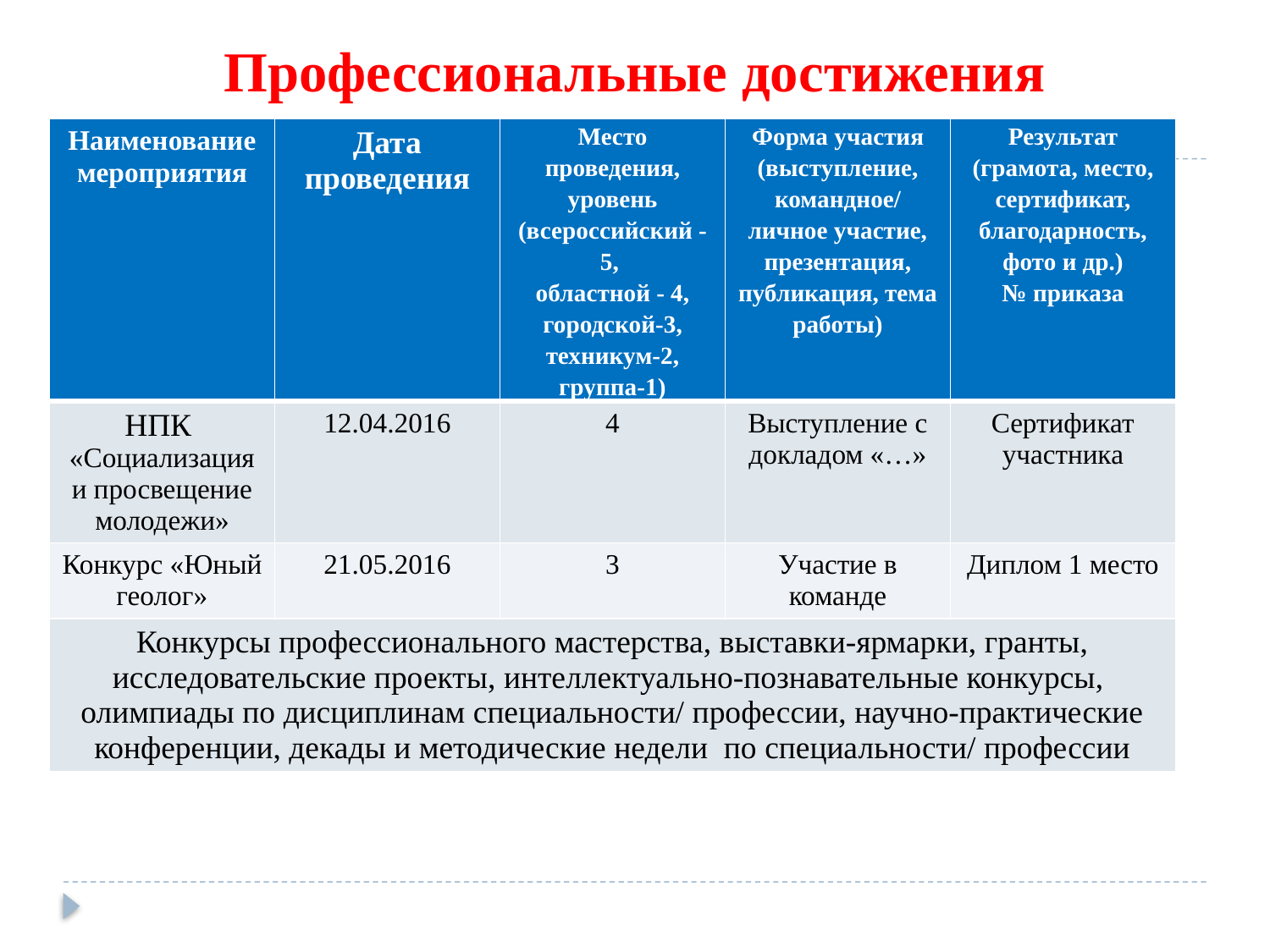

# Профессиональные достижения
| Наименование мероприятия | Дата проведения | Место проведения, уровень (всероссийский - 5, областной - 4, городской-3, техникум-2, группа-1) | Форма участия (выступление, командное/ личное участие, презентация, публикация, тема работы) | Результат (грамота, место, сертификат, благодарность, фото и др.) № приказа |
| --- | --- | --- | --- | --- |
| НПК «Социализация и просвещение молодежи» | 12.04.2016 | 4 | Выступление с докладом «…» | Сертификат участника |
| Конкурс «Юный геолог» | 21.05.2016 | 3 | Участие в команде | Диплом 1 место |
| Конкурсы профессионального мастерства, выставки-ярмарки, гранты, исследовательские проекты, интеллектуально-познавательные конкурсы, олимпиады по дисциплинам специальности/ профессии, научно-практические конференции, декады и методические недели по специальности/ профессии |  |  |  |  |